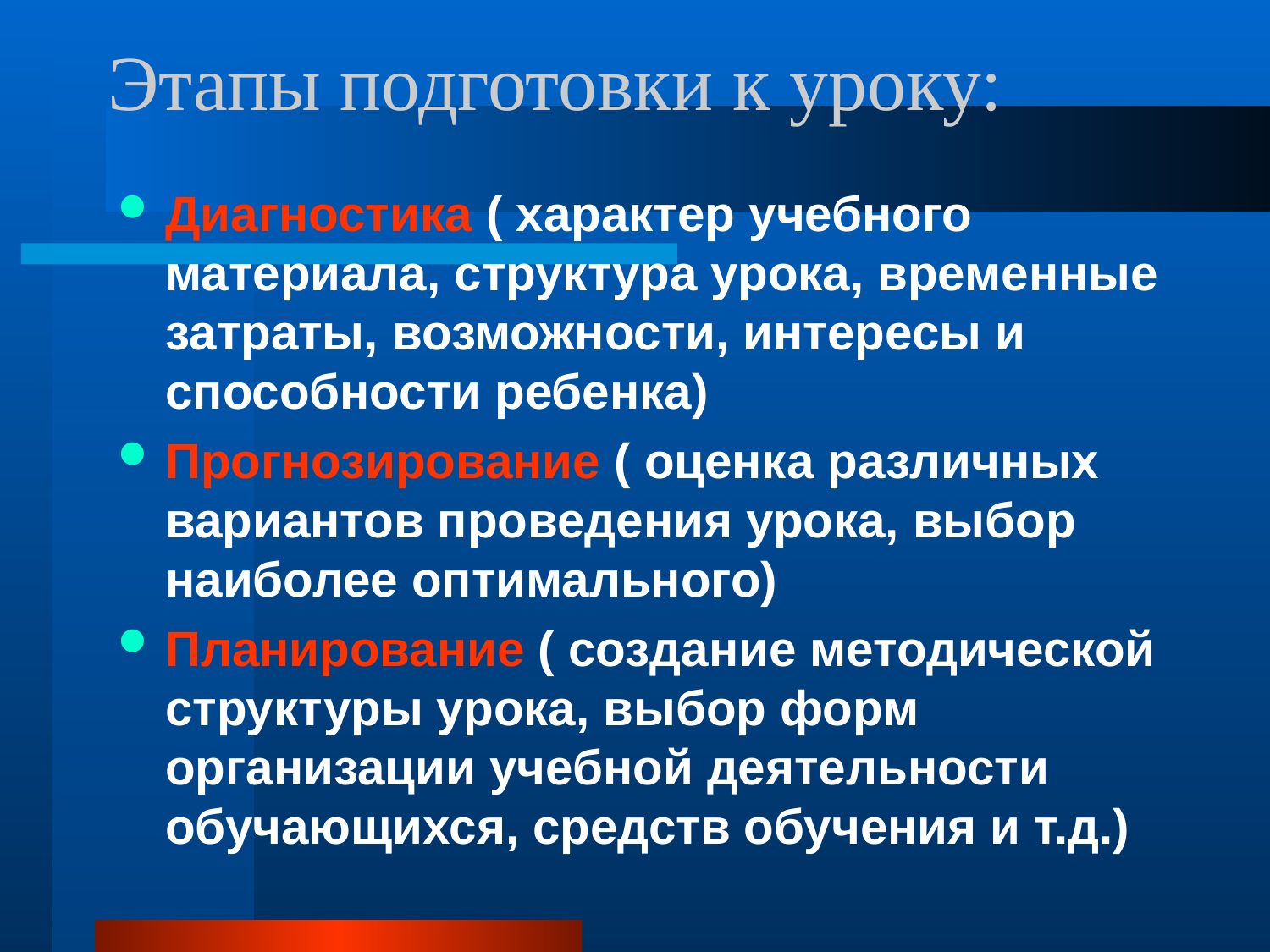

# Этапы подготовки к уроку:
Диагностика ( характер учебного материала, структура урока, временные затраты, возможности, интересы и способности ребенка)
Прогнозирование ( оценка различных вариантов проведения урока, выбор наиболее оптимального)
Планирование ( создание методической структуры урока, выбор форм организации учебной деятельности обучающихся, средств обучения и т.д.)